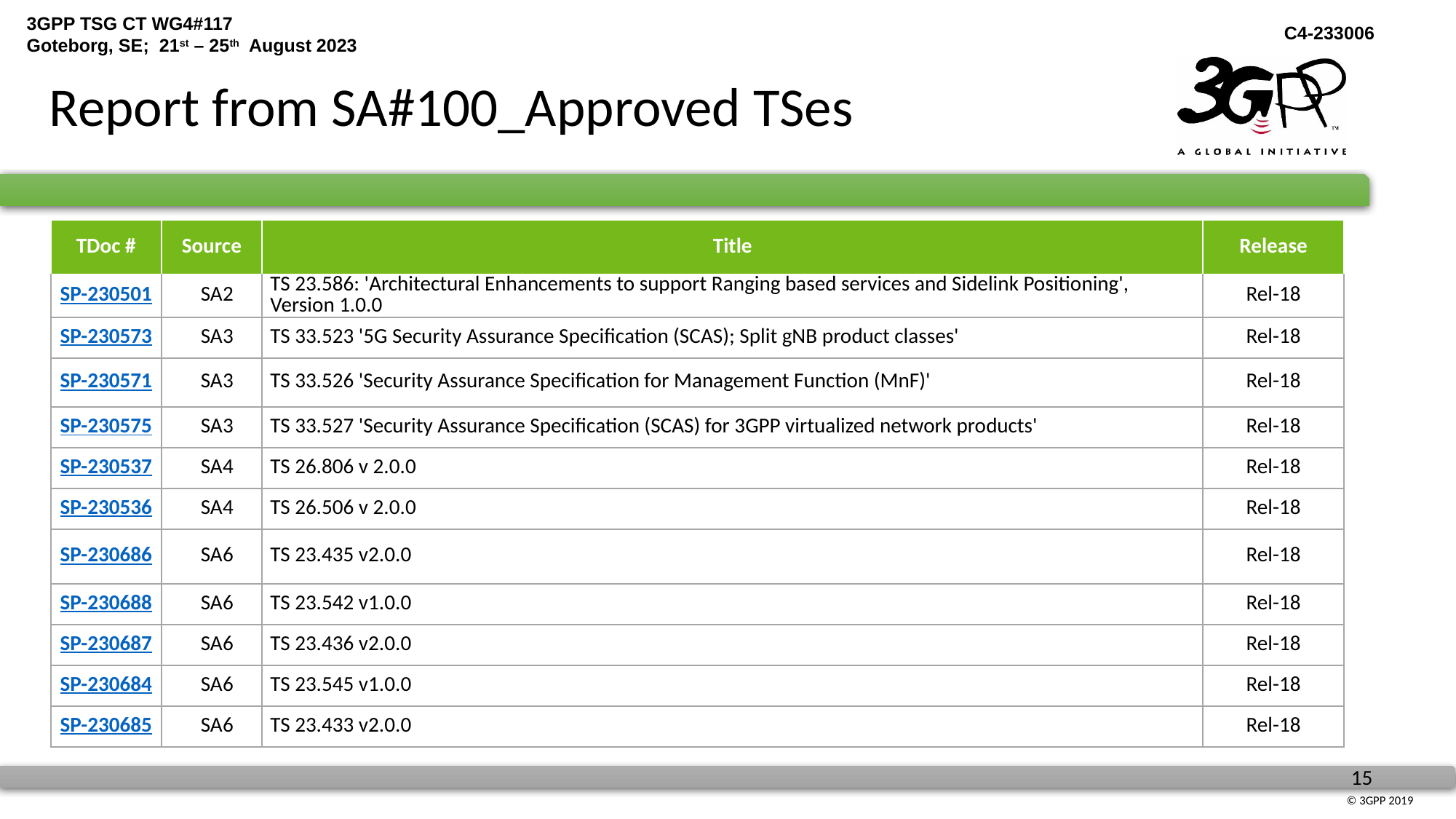

# Report from SA#100_Approved TSes
| TDoc # | Source | Title | Release |
| --- | --- | --- | --- |
| SP-230501 | SA2 | TS 23.586: 'Architectural Enhancements to support Ranging based services and Sidelink Positioning', Version 1.0.0 | Rel-18 |
| SP-230573 | SA3 | TS 33.523 '5G Security Assurance Specification (SCAS); Split gNB product classes' | Rel-18 |
| SP-230571 | SA3 | TS 33.526 'Security Assurance Specification for Management Function (MnF)' | Rel-18 |
| SP-230575 | SA3 | TS 33.527 'Security Assurance Specification (SCAS) for 3GPP virtualized network products' | Rel-18 |
| SP-230537 | SA4 | TS 26.806 v 2.0.0 | Rel-18 |
| SP-230536 | SA4 | TS 26.506 v 2.0.0 | Rel-18 |
| SP-230686 | SA6 | TS 23.435 v2.0.0 | Rel-18 |
| SP-230688 | SA6 | TS 23.542 v1.0.0 | Rel-18 |
| SP-230687 | SA6 | TS 23.436 v2.0.0 | Rel-18 |
| SP-230684 | SA6 | TS 23.545 v1.0.0 | Rel-18 |
| SP-230685 | SA6 | TS 23.433 v2.0.0 | Rel-18 |